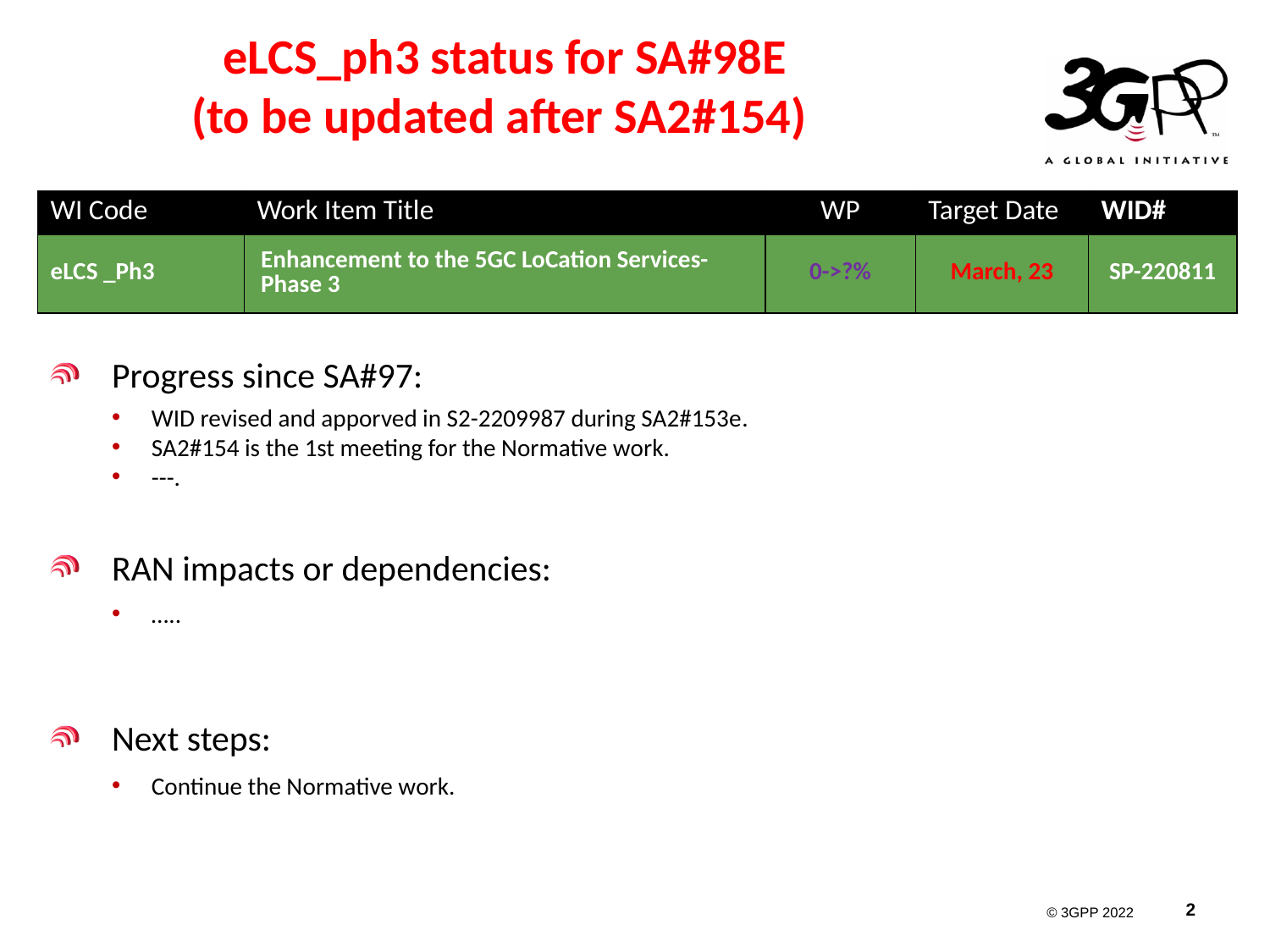

# eLCS_ph3 status for SA#98E (to be updated after SA2#154)
| WI Code | Work Item Title | WP | Target Date | WID# |
| --- | --- | --- | --- | --- |
| eLCS \_Ph3 | Enhancement to the 5GC LoCation Services-Phase 3 | 0->?% | March, 23 | SP-220811 |
Progress since SA#97:
WID revised and apporved in S2-2209987 during SA2#153e.
SA2#154 is the 1st meeting for the Normative work.
---.

RAN impacts or dependencies:
…..

Next steps:
Continue the Normative work.